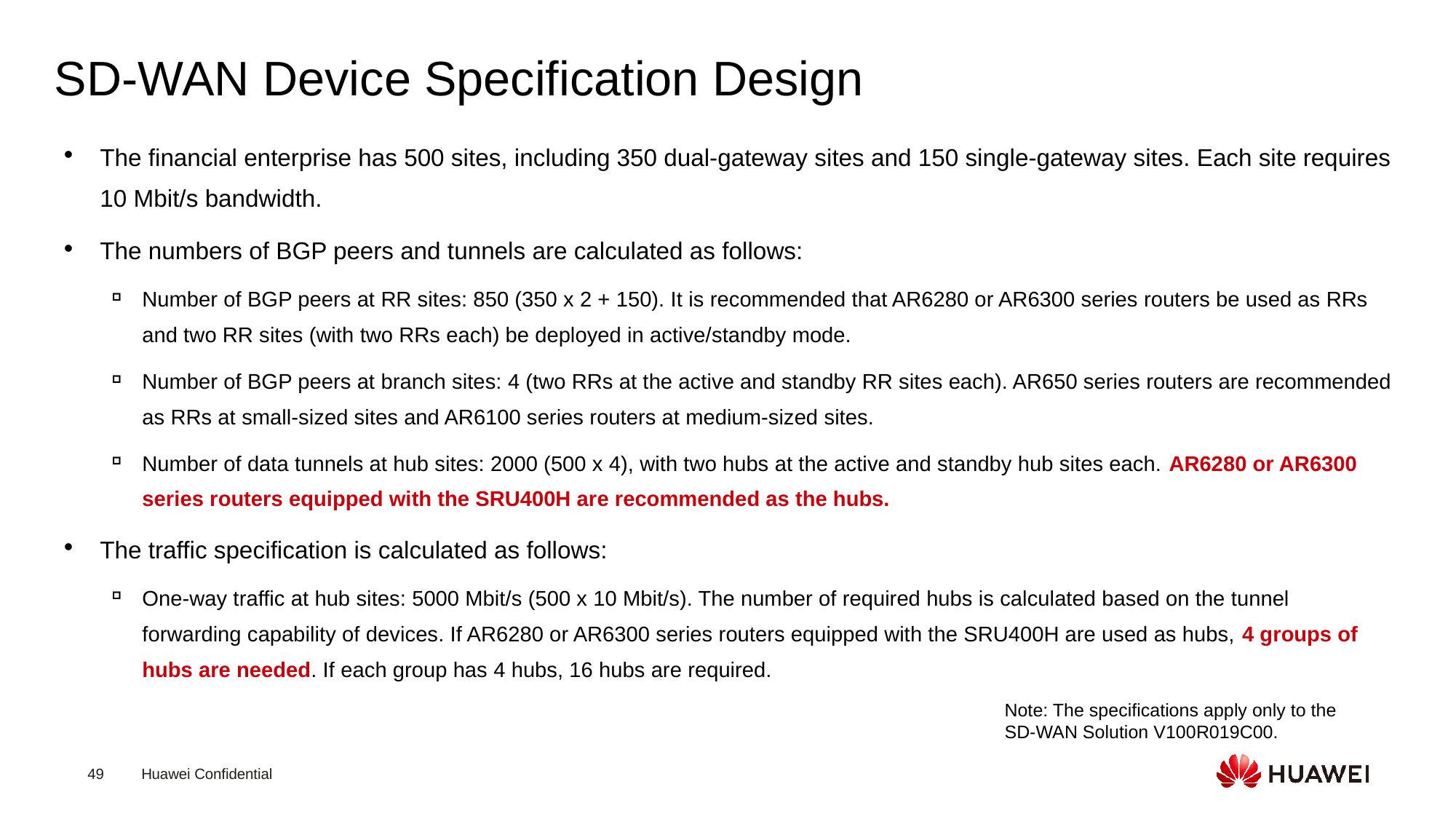

# SD-WAN Device Specification Design
The financial enterprise has 500 sites, including 350 dual-gateway sites and 150 single-gateway sites. Each site requires 10 Mbit/s bandwidth.
The numbers of BGP peers and tunnels are calculated as follows:
Number of BGP peers at RR sites: 850 (350 x 2 + 150). It is recommended that AR6280 or AR6300 series routers be used as RRs and two RR sites (with two RRs each) be deployed in active/standby mode.
Number of BGP peers at branch sites: 4 (two RRs at the active and standby RR sites each). AR650 series routers are recommended as RRs at small-sized sites and AR6100 series routers at medium-sized sites.
Number of data tunnels at hub sites: 2000 (500 x 4), with two hubs at the active and standby hub sites each. AR6280 or AR6300 series routers equipped with the SRU400H are recommended as the hubs.
The traffic specification is calculated as follows:
One-way traffic at hub sites: 5000 Mbit/s (500 x 10 Mbit/s). The number of required hubs is calculated based on the tunnel forwarding capability of devices. If AR6280 or AR6300 series routers equipped with the SRU400H are used as hubs, 4 groups of hubs are needed. If each group has 4 hubs, 16 hubs are required.
Note: The specifications apply only to the SD-WAN Solution V100R019C00.